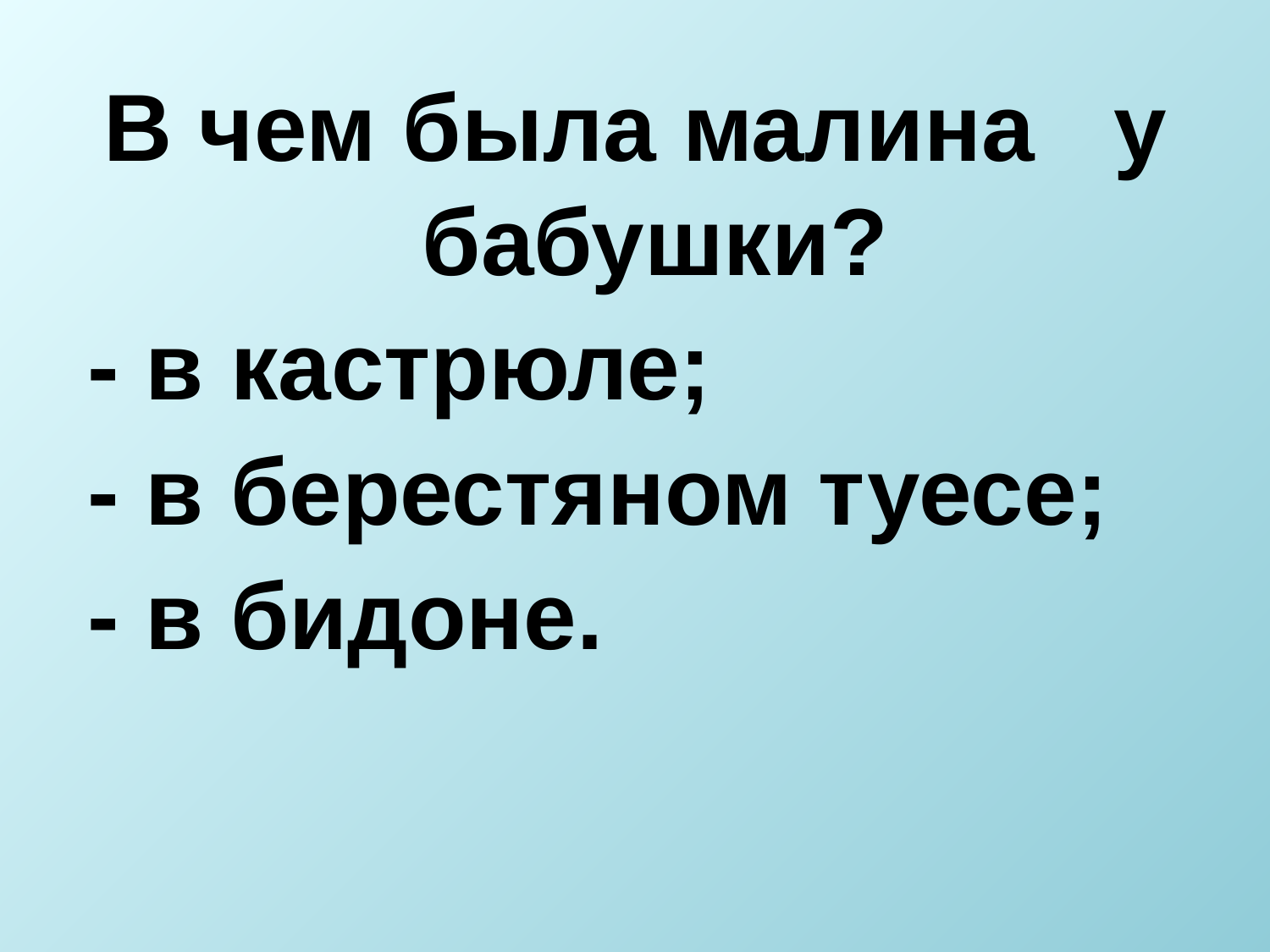

В чем была малина   у бабушки?
- в кастрюле;
- в берестяном туесе;
- в бидоне.